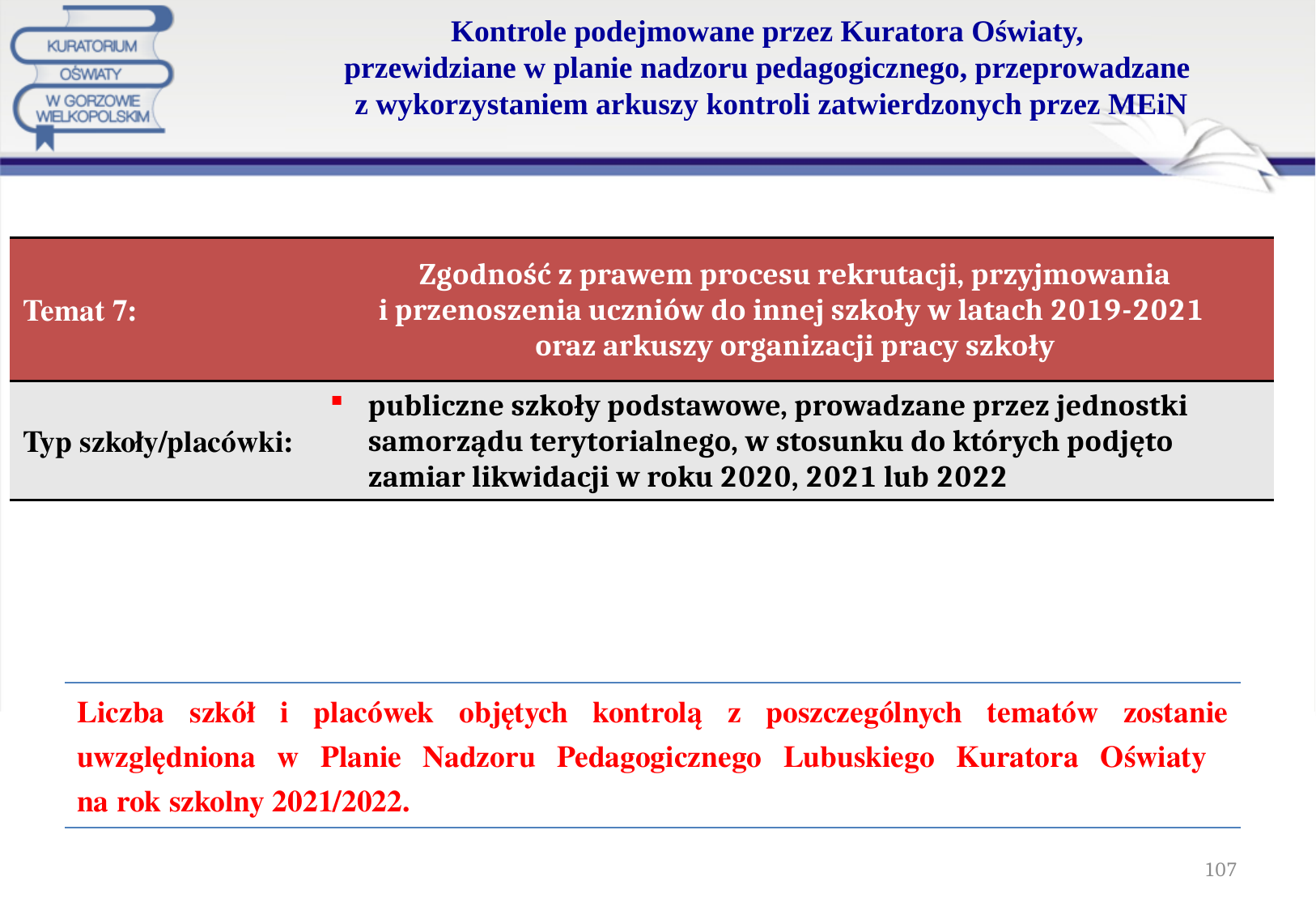

# Kontrole podejmowane przez Kuratora Oświaty, przewidziane w planie nadzoru pedagogicznego, przeprowadzane z wykorzystaniem arkuszy kontroli zatwierdzonych przez MEiN

| Temat 7: | Zgodność z prawem procesu rekrutacji, przyjmowania i przenoszenia uczniów do innej szkoły w latach 2019-2021 oraz arkuszy organizacji pracy szkoły |
| --- | --- |
| Typ szkoły/placówki: | publiczne szkoły podstawowe, prowadzane przez jednostki samorządu terytorialnego, w stosunku do których podjęto zamiar likwidacji w roku 2020, 2021 lub 2022 |
| Liczba szkół i placówek objętych kontrolą z poszczególnych tematów zostanie uwzględniona w Planie Nadzoru Pedagogicznego Lubuskiego Kuratora Oświaty na rok szkolny 2021/2022. |
| --- |

107